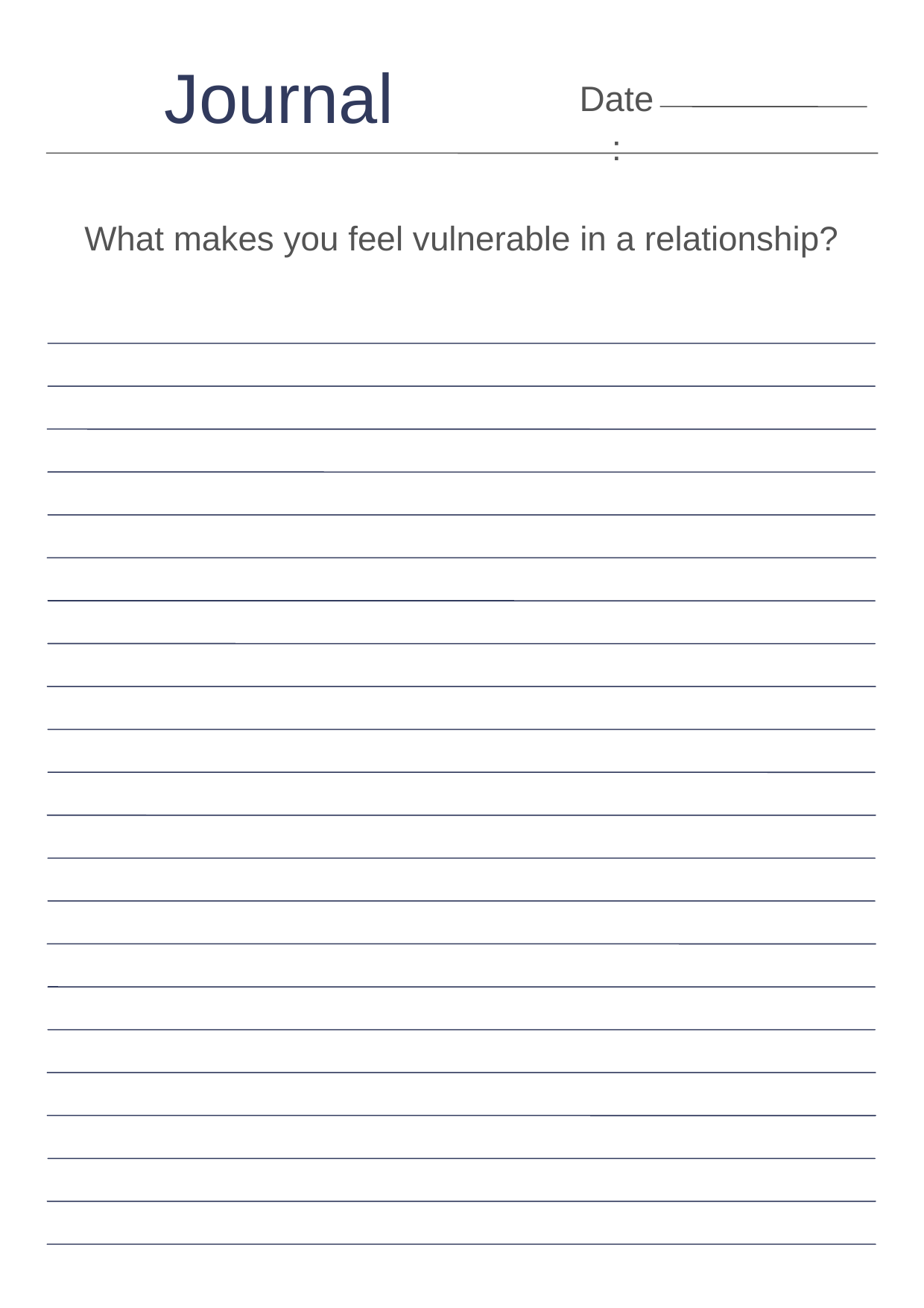

Journal
Date:

What makes you feel vulnerable in a relationship?